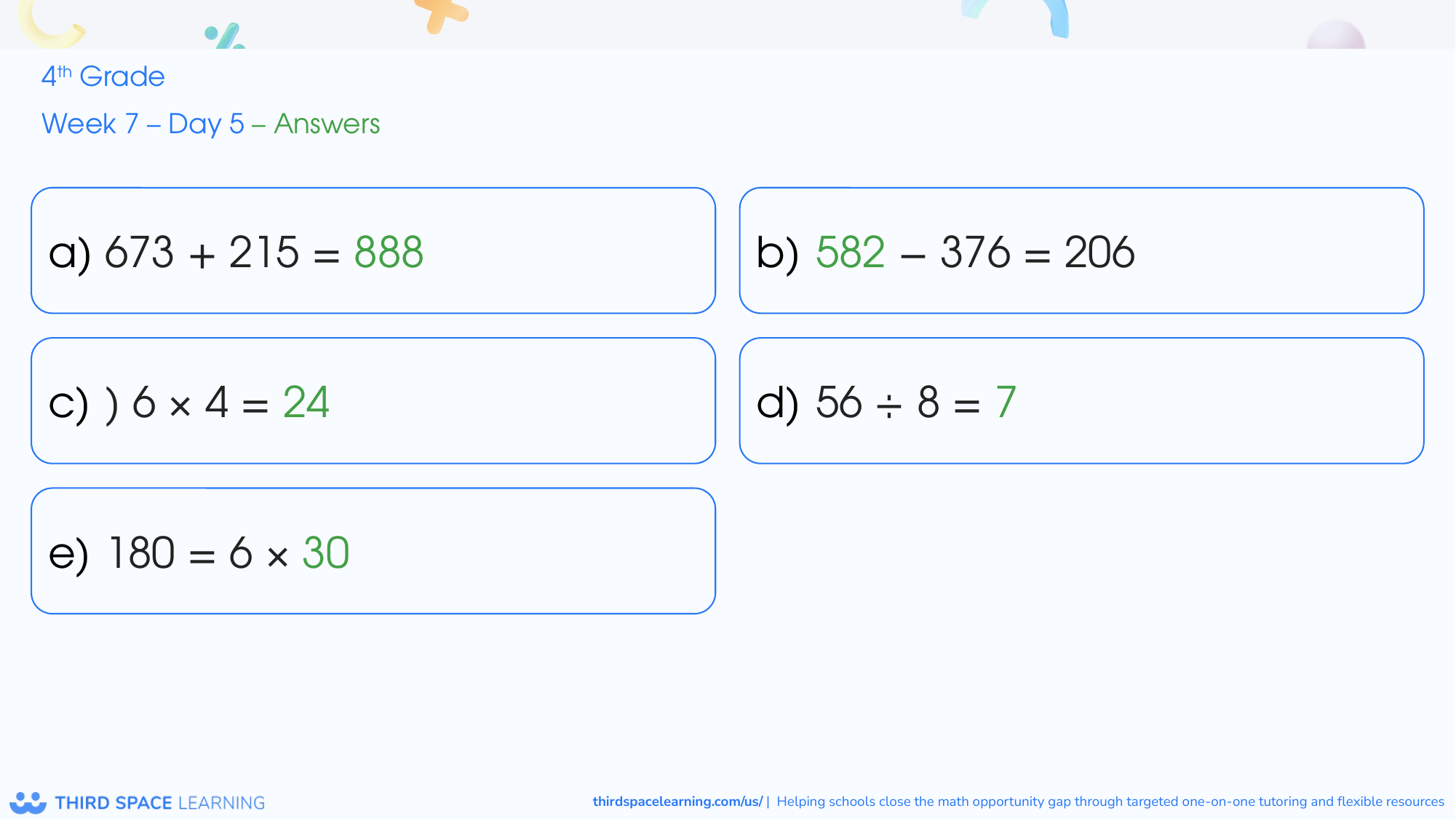

4th Grade
Week 7 – Day 5 – Answers
673 + 215 = 888
582 − 376 = 206
) 6 × 4 = 24
56 ÷ 8 = 7
180 = 6 × 30